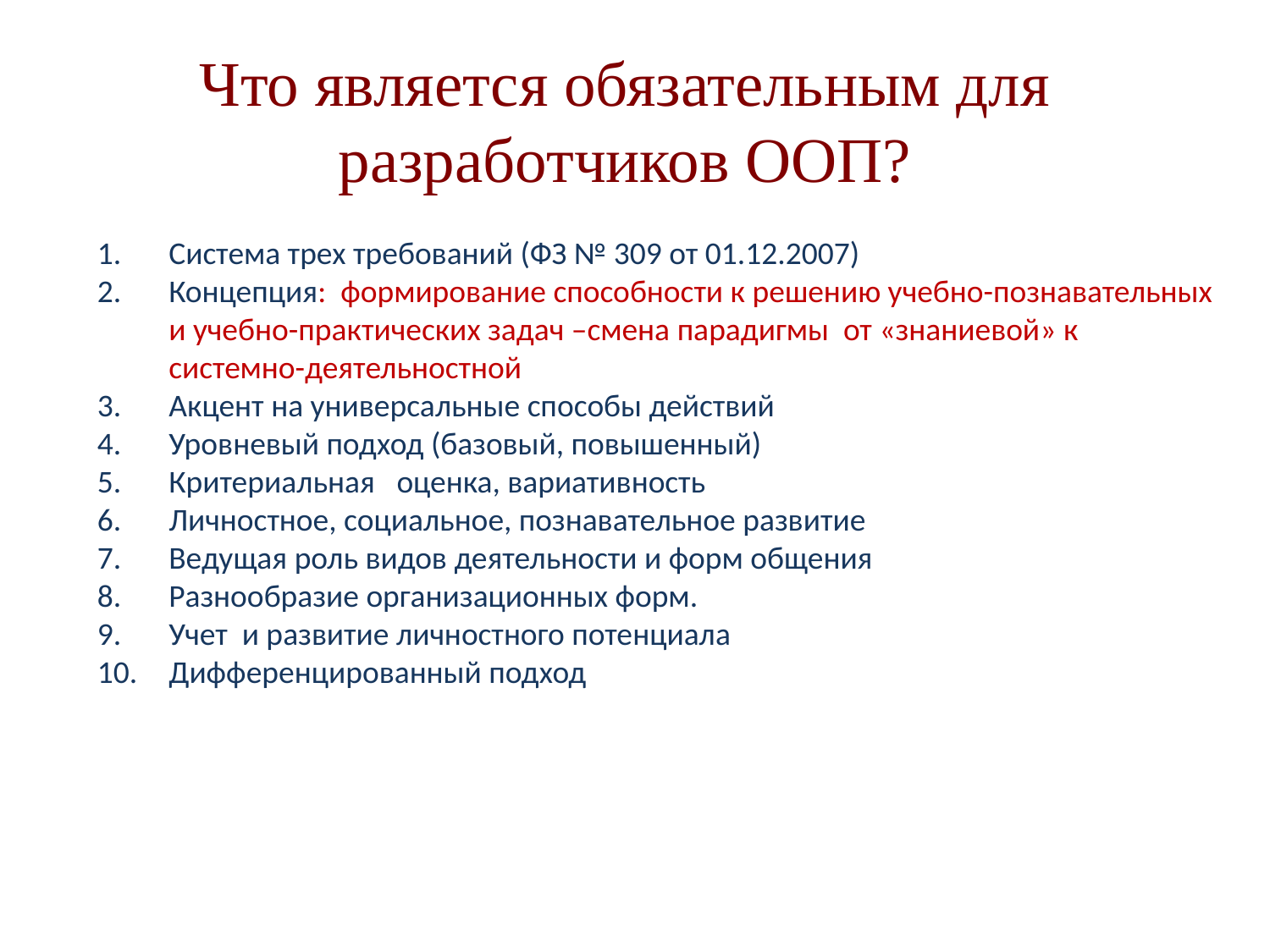

Что является обязательным для разработчиков ООП?
#
Система трех требований (ФЗ № 309 от 01.12.2007)
Концепция:  формирование способности к решению учебно-познавательных и учебно-практических задач –смена парадигмы  от «знаниевой» к системно-деятельностной
Акцент на универсальные способы действий
Уровневый подход (базовый, повышенный)
Критериальная   оценка, вариативность
Личностное, социальное, познавательное развитие
Ведущая роль видов деятельности и форм общения
Разнообразие организационных форм.
Учет  и развитие личностного потенциала
Дифференцированный подход